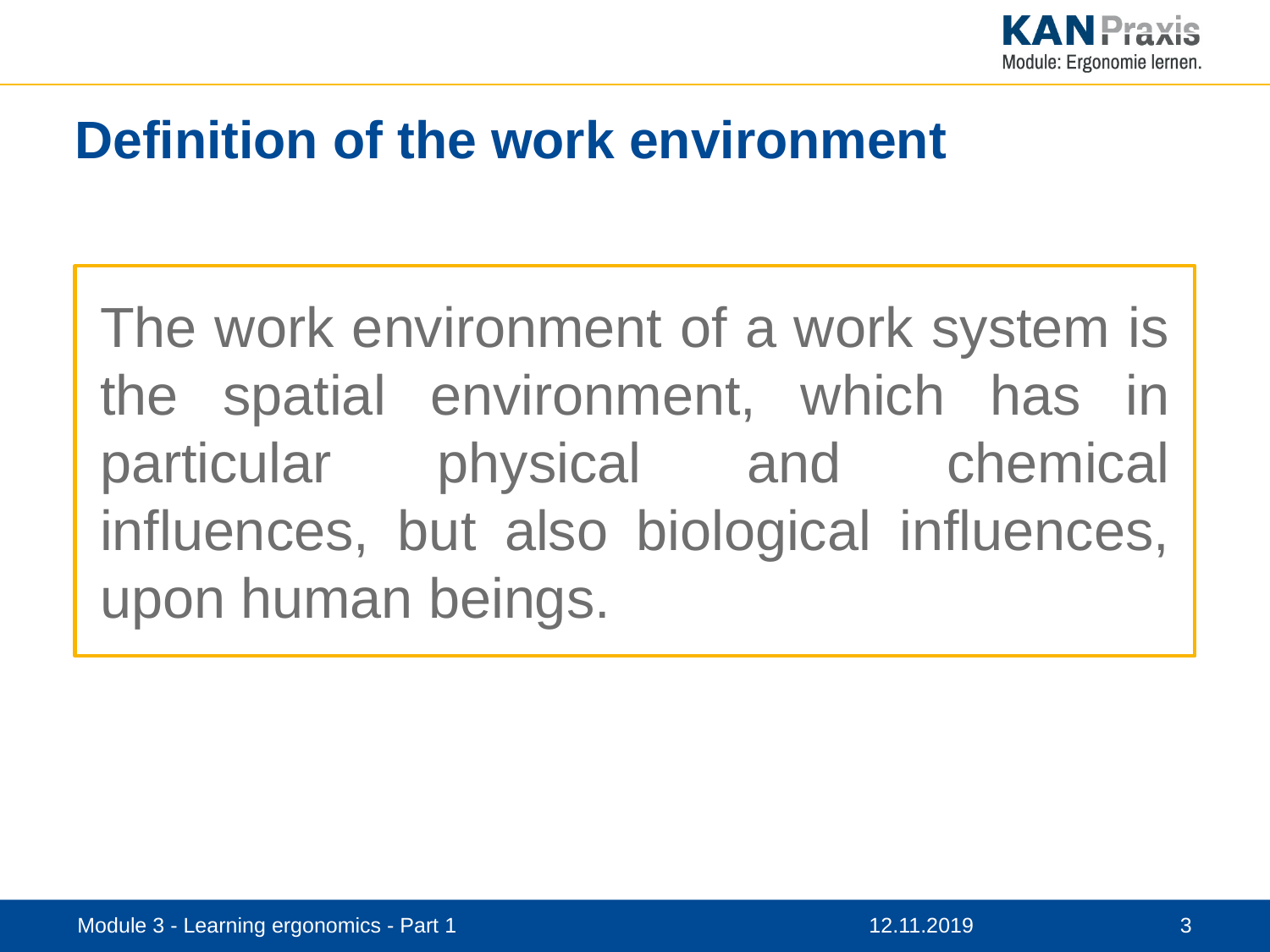

# Definition of the work environment
The work environment of a work system is the spatial environment, which has in particular physical and chemical influences, but also biological influences, upon human beings.
Module 3 - Learning ergonomics - Part 1
12.11.2019
3